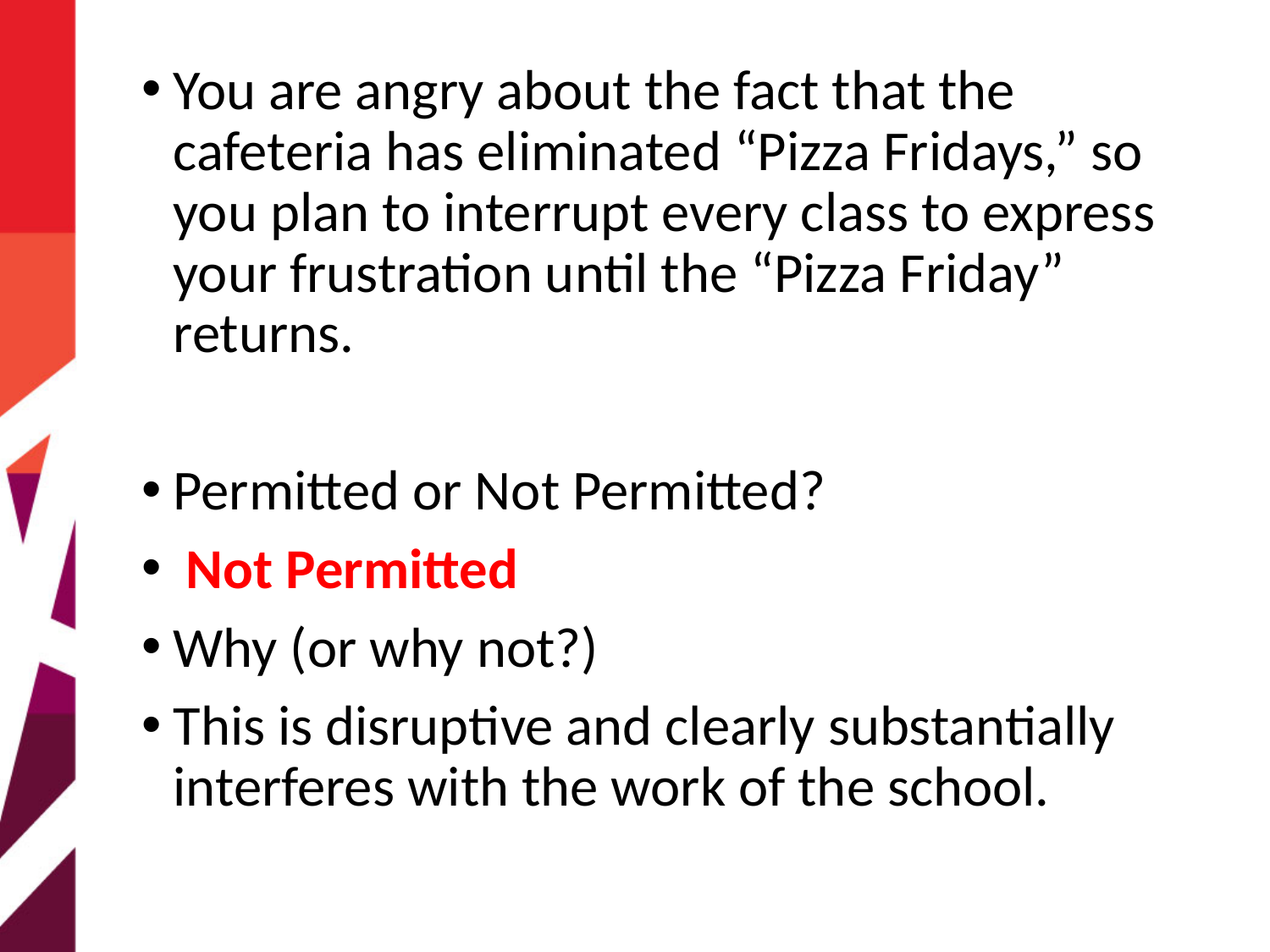

You are angry about the fact that the cafeteria has eliminated “Pizza Fridays,” so you plan to interrupt every class to express your frustration until the “Pizza Friday” returns.

Permitted or Not Permitted?
 Not Permitted
Why (or why not?)
This is disruptive and clearly substantially interferes with the work of the school.